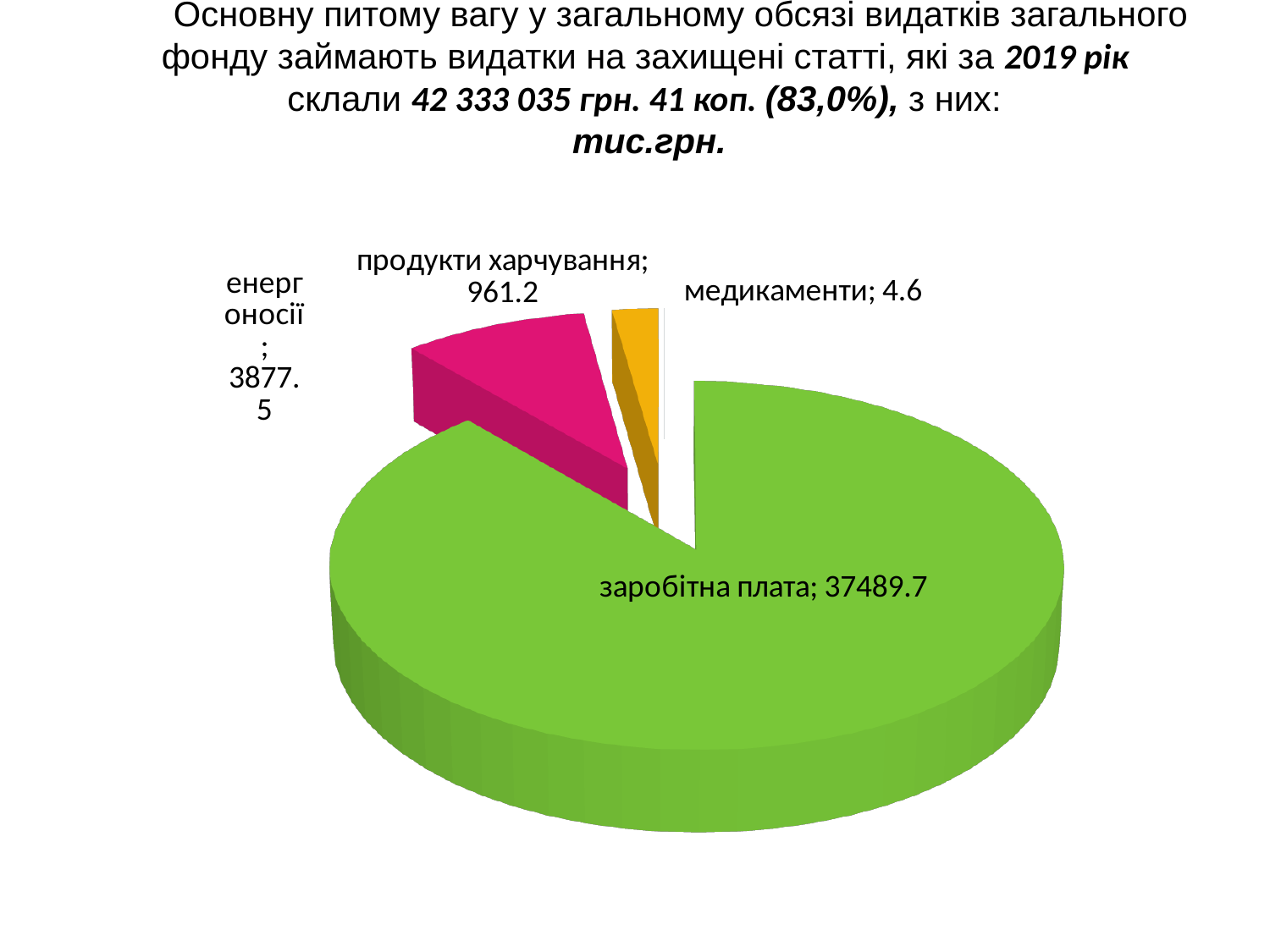

# Основну питому вагу у загальному обсязі видатків загального фонду займають видатки на захищені статті, які за 2019 рік склали 42 333 035 грн. 41 коп. (83,0%), з них: тис.грн.

[unsupported chart]